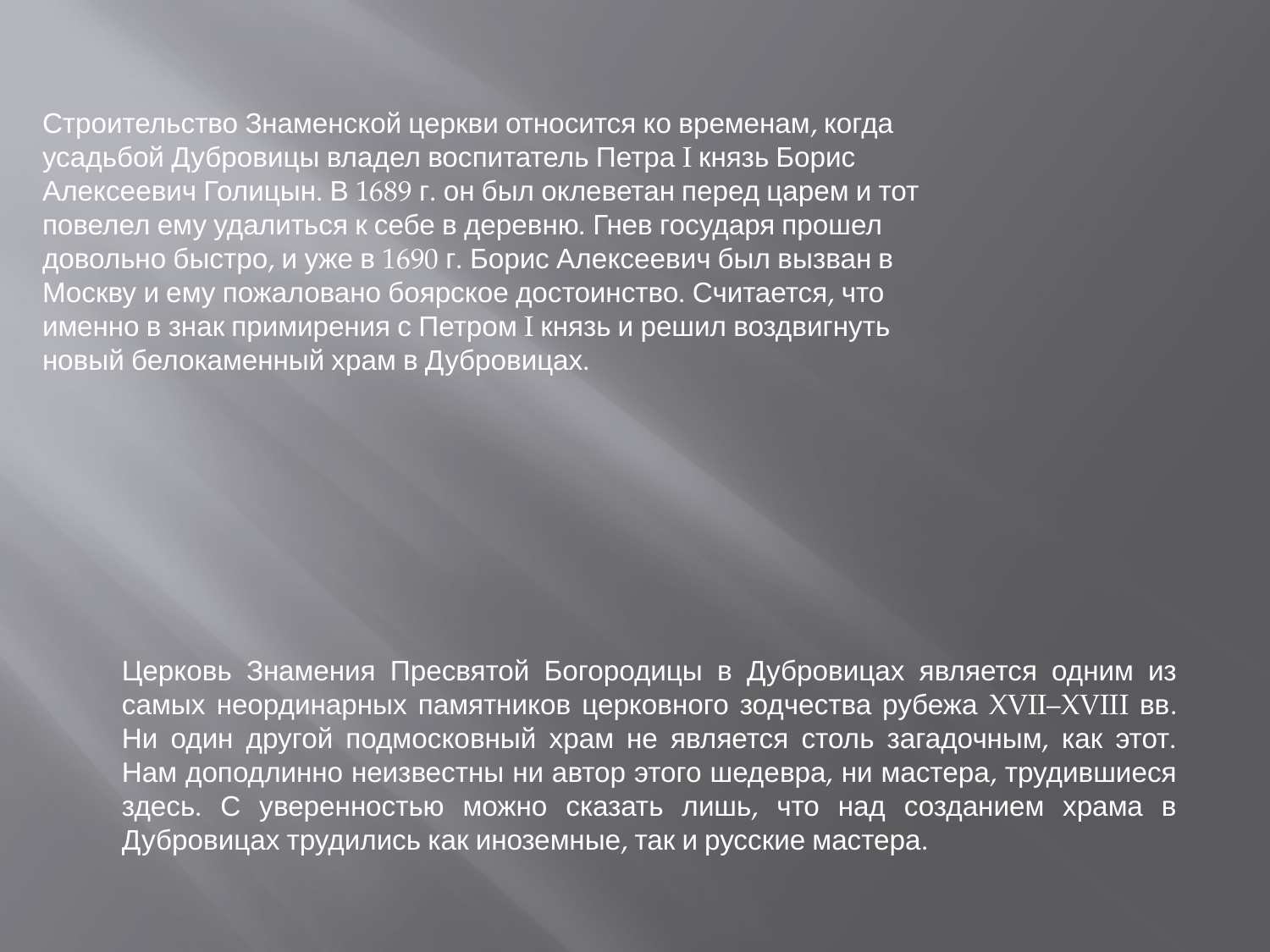

Строительство Знаменской церкви относится ко временам, когда усадьбой Дубровицы владел воспитатель Петра I князь Борис Алексеевич Голицын. В 1689 г. он был оклеветан перед царем и тот повелел ему удалиться к себе в деревню. Гнев государя прошел довольно быстро, и уже в 1690 г. Борис Алексеевич был вызван в Москву и ему пожаловано боярское достоинство. Считается, что именно в знак примирения с Петром I князь и решил воздвигнуть новый белокаменный храм в Дубровицах.
Церковь Знамения Пресвятой Богородицы в Дубровицах является одним из самых неординарных памятников церковного зодчества рубежа XVII–XVIII вв. Ни один другой подмосковный храм не является столь загадочным, как этот. Нам доподлинно неизвестны ни автор этого шедевра, ни мастера, трудившиеся здесь. С уверенностью можно сказать лишь, что над созданием храма в Дубровицах трудились как иноземные, так и русские мастера.